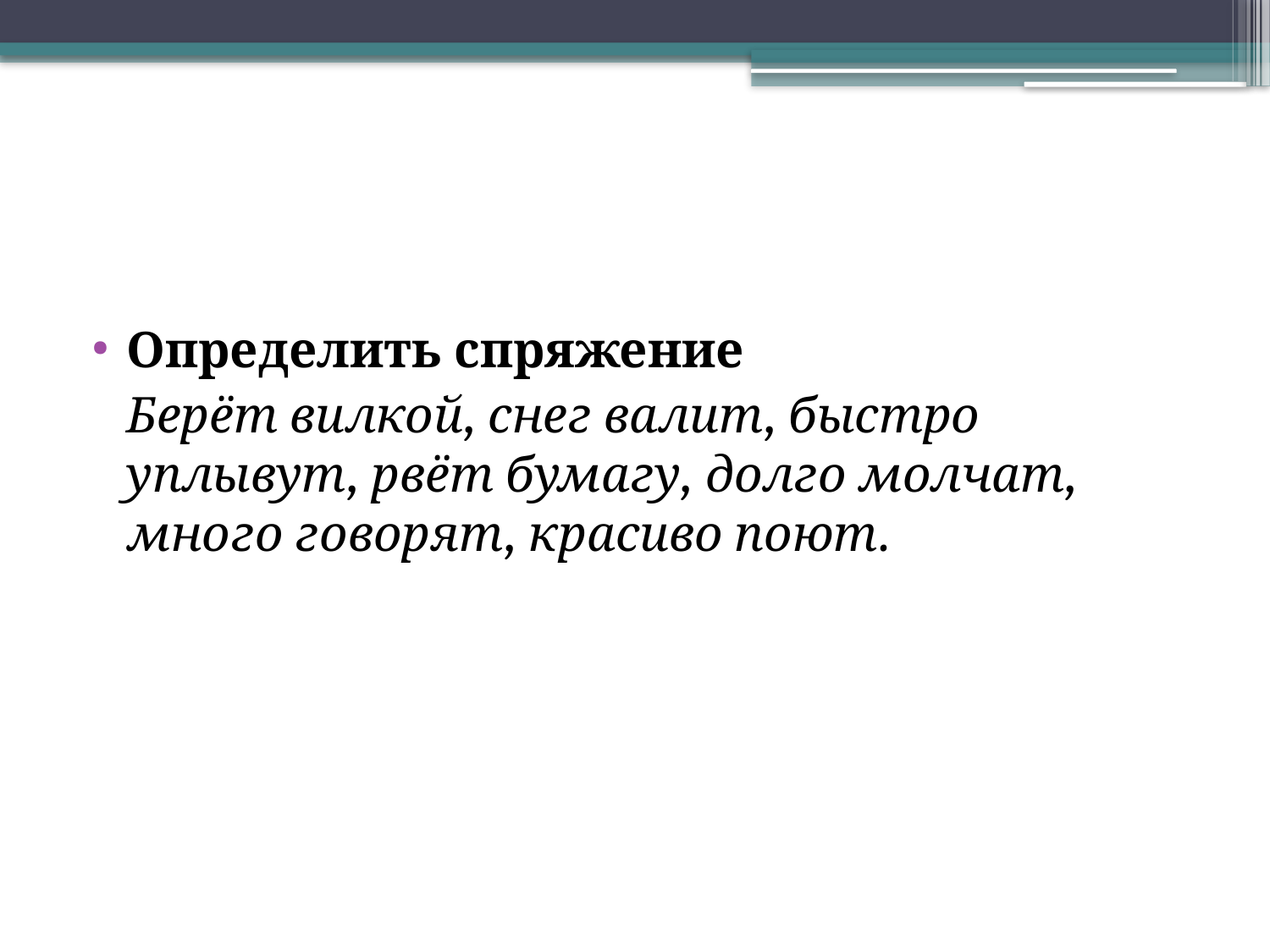

#
Определить спряжение
	Берёт вилкой, снег валит, быстро уплывут, рвёт бумагу, долго молчат, много говорят, красиво поют.